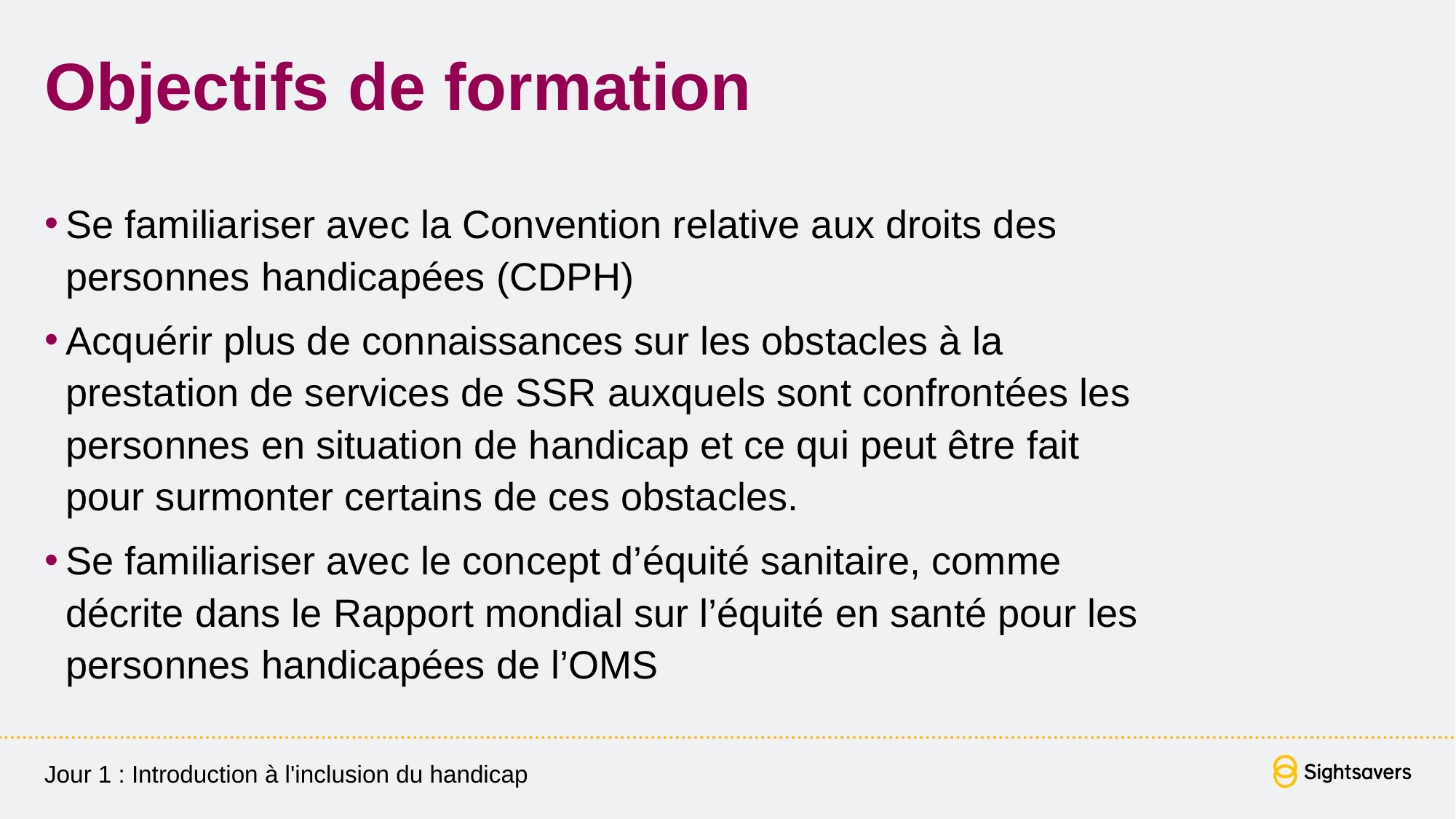

# Objectifs de formation
Se familiariser avec la Convention relative aux droits des personnes handicapées (CDPH)
Acquérir plus de connaissances sur les obstacles à la prestation de services de SSR auxquels sont confrontées les personnes en situation de handicap et ce qui peut être fait
pour surmonter certains de ces obstacles.
Se familiariser avec le concept d’équité sanitaire, comme décrite dans le Rapport mondial sur l’équité en santé pour les personnes handicapées de l’OMS
Jour 1 : Introduction à l'inclusion du handicap